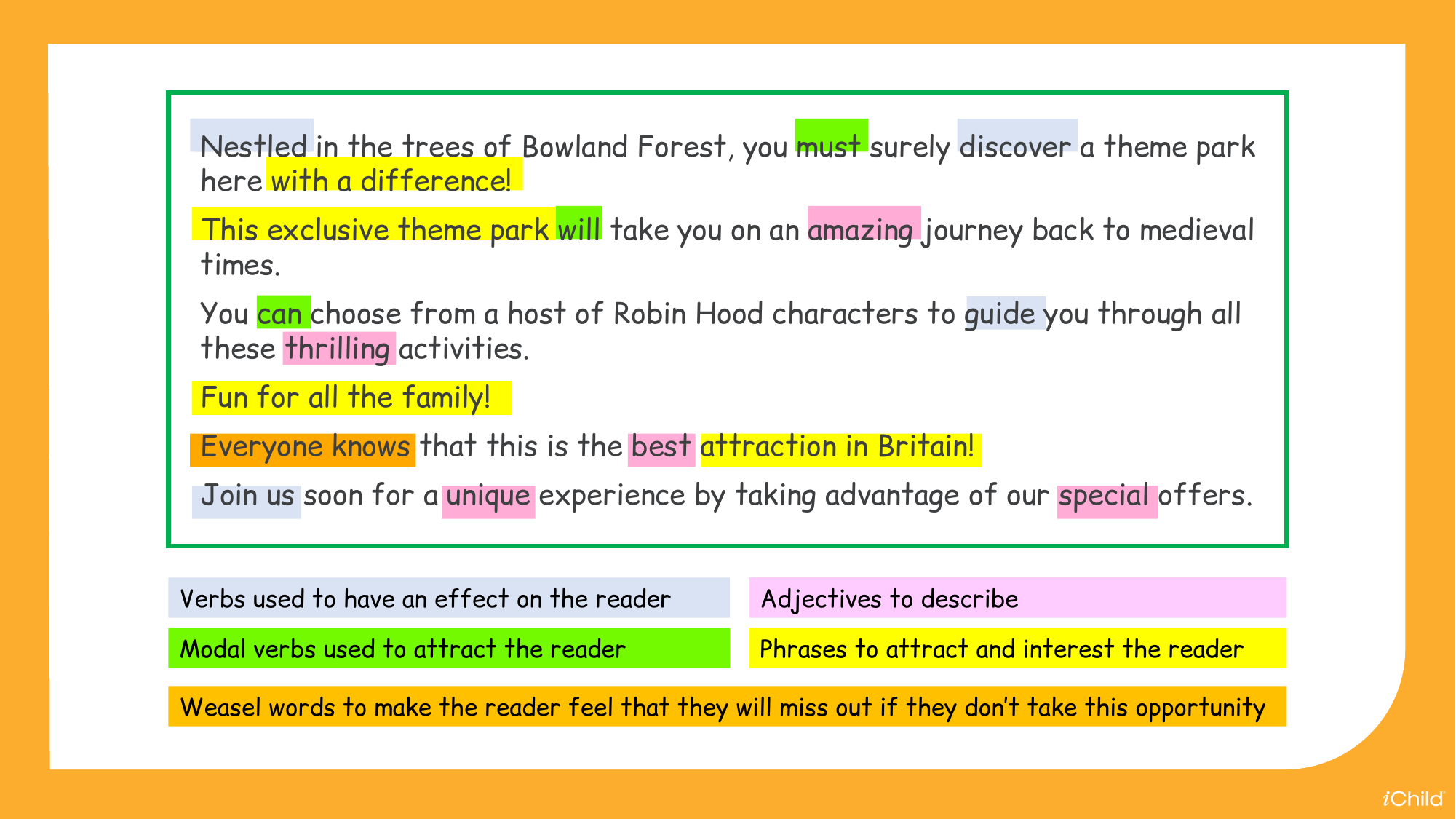

Nestled in the trees of Bowland Forest, you must surely discover a theme park here with a difference!
This exclusive theme park will take you on an amazing journey back to medieval times.
You can choose from a host of Robin Hood characters to guide you through all these thrilling activities.
Fun for all the family!
Everyone knows that this is the best attraction in Britain!
Join us soon for a unique experience by taking advantage of our special offers.

Adjectives to describe
Verbs used to have an effect on the reader
Modal verbs used to attract the reader
Phrases to attract and interest the reader
Weasel words to make the reader feel that they will miss out if they don’t take this opportunity